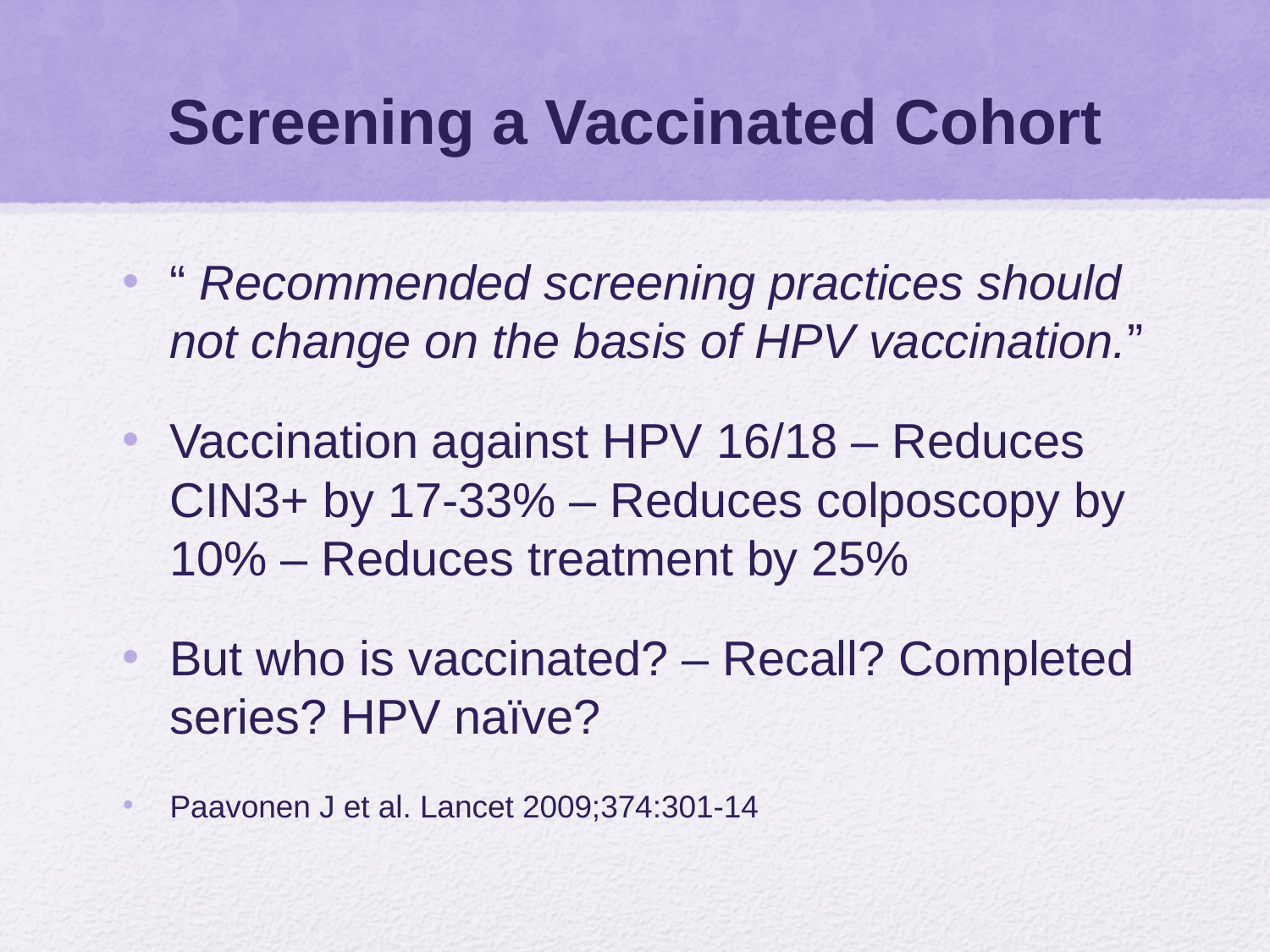

# Screening a Vaccinated Cohort
“ Recommended screening practices should not change on the basis of HPV vaccination.”
Vaccination against HPV 16/18 – Reduces CIN3+ by 17-33% – Reduces colposcopy by 10% – Reduces treatment by 25%
But who is vaccinated? – Recall? Completed series? HPV naïve?
Paavonen J et al. Lancet 2009;374:301-14